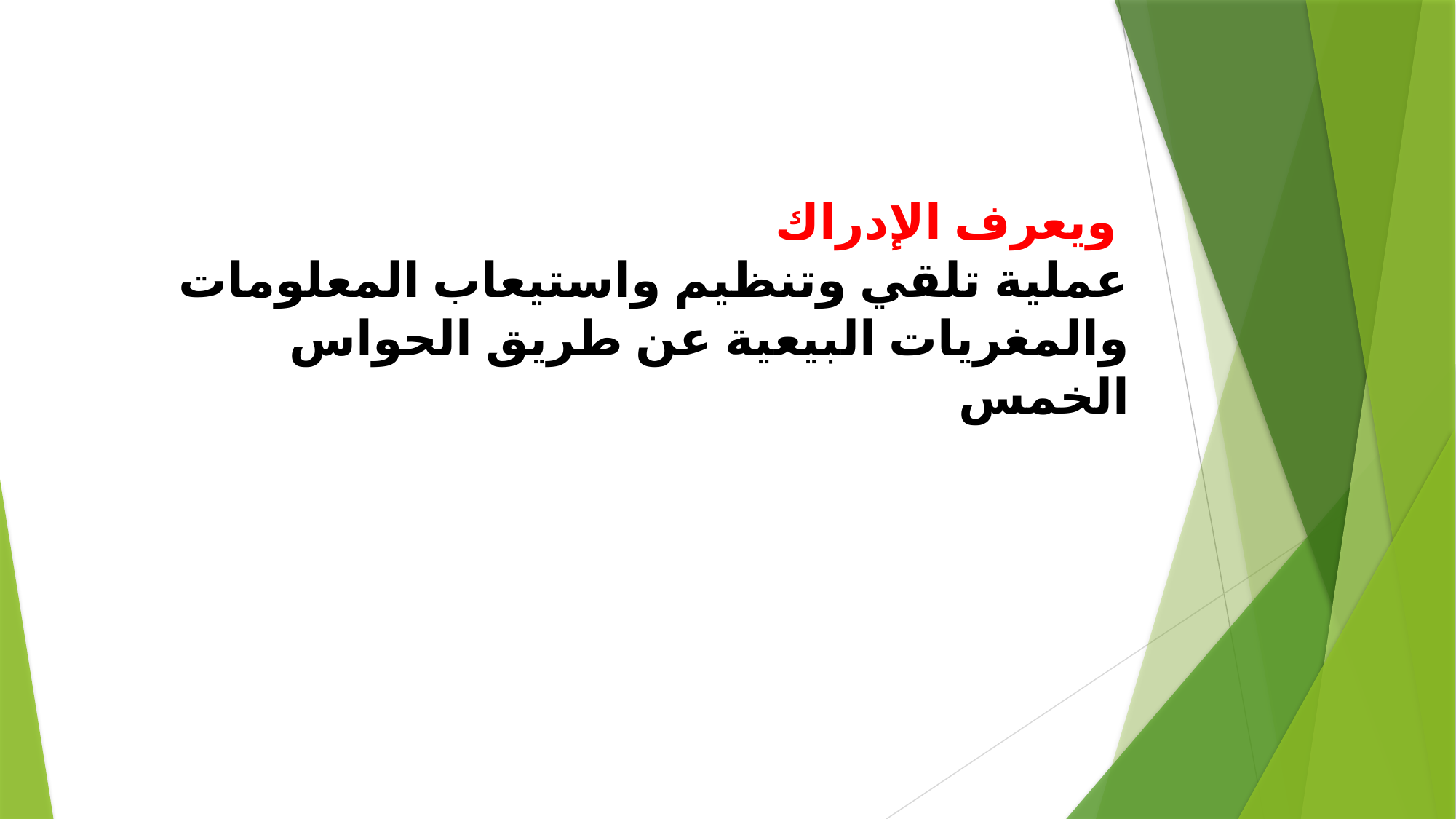

ويعرف الإدراك
عملية تلقي وتنظيم واستيعاب المعلومات والمغريات البيعية عن طريق الحواس الخمس